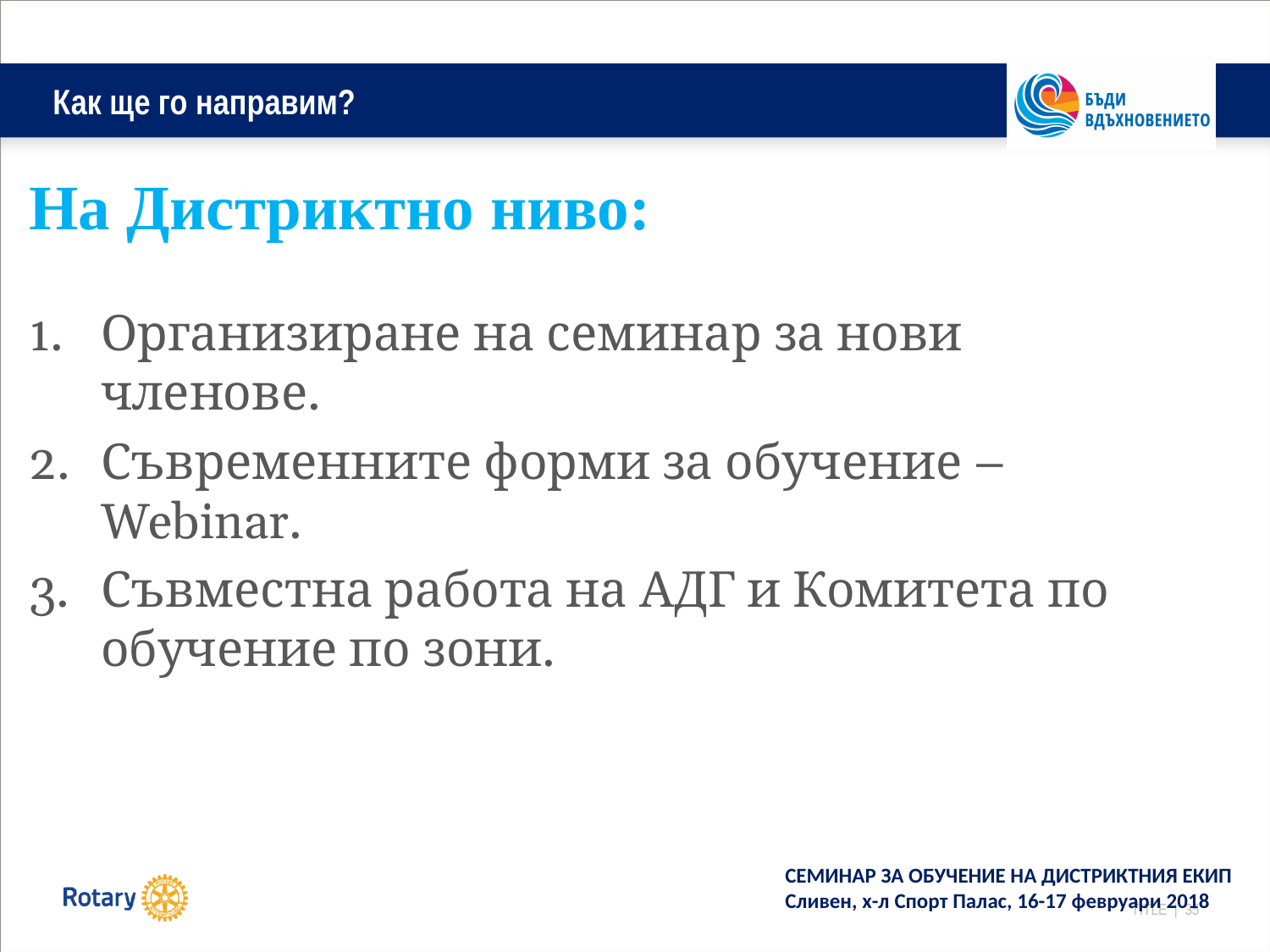

# Как ще го направим?
На Дистриктно ниво:

Организиране на семинар за нови членове.
Съвременните форми за обучение – Webinar.
Съвместна работа на АДГ и Комитета по обучение по зони.